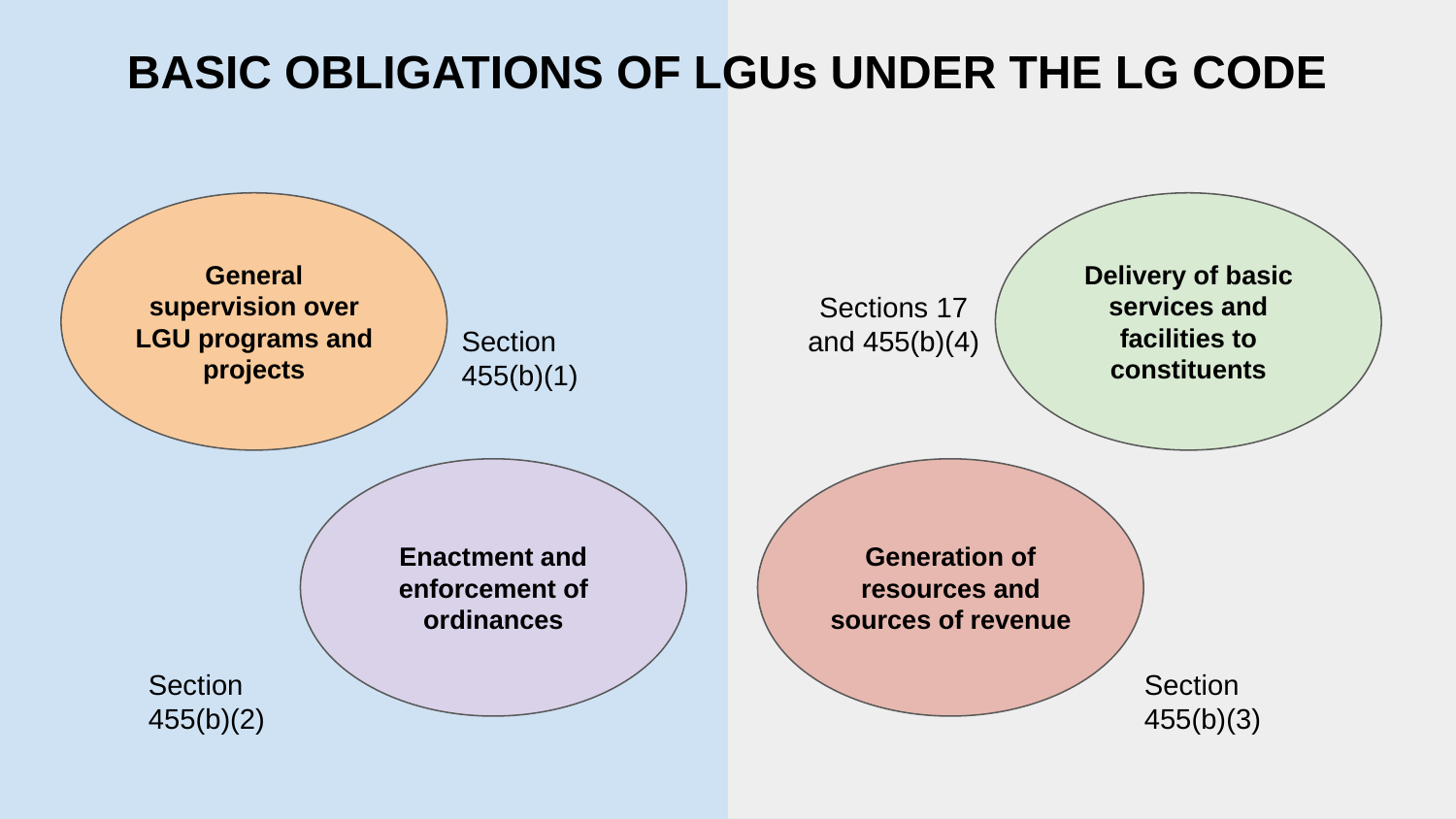

BASIC OBLIGATIONS OF LGUs UNDER THE LG CODE
General supervision over LGU programs and projects
Delivery of basic services and facilities to constituents
Sections 17 and 455(b)(4)
Section 455(b)(1)
Enactment and enforcement of ordinances
Generation of resources and sources of revenue
Section 455(b)(2)
Section 455(b)(3)